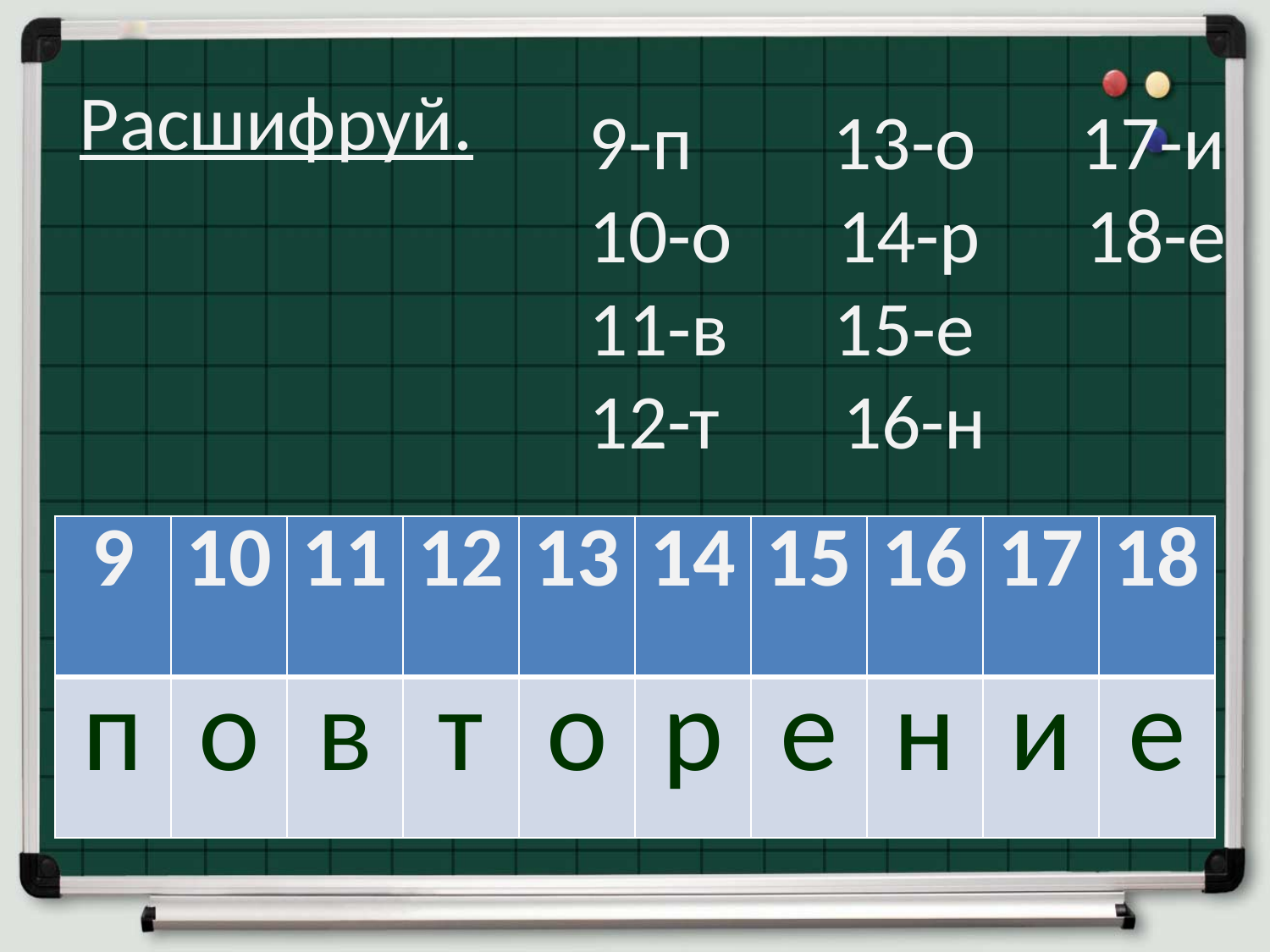

Расшифруй.
9-п        13-о      17-и
10-о      14-р      18-е
11-в      15-е
12-т       16-н
| 9 | 10 | 11 | 12 | 13 | 14 | 15 | 16 | 17 | 18 |
| --- | --- | --- | --- | --- | --- | --- | --- | --- | --- |
| п | о | в | т | о | р | е | н | и | е |